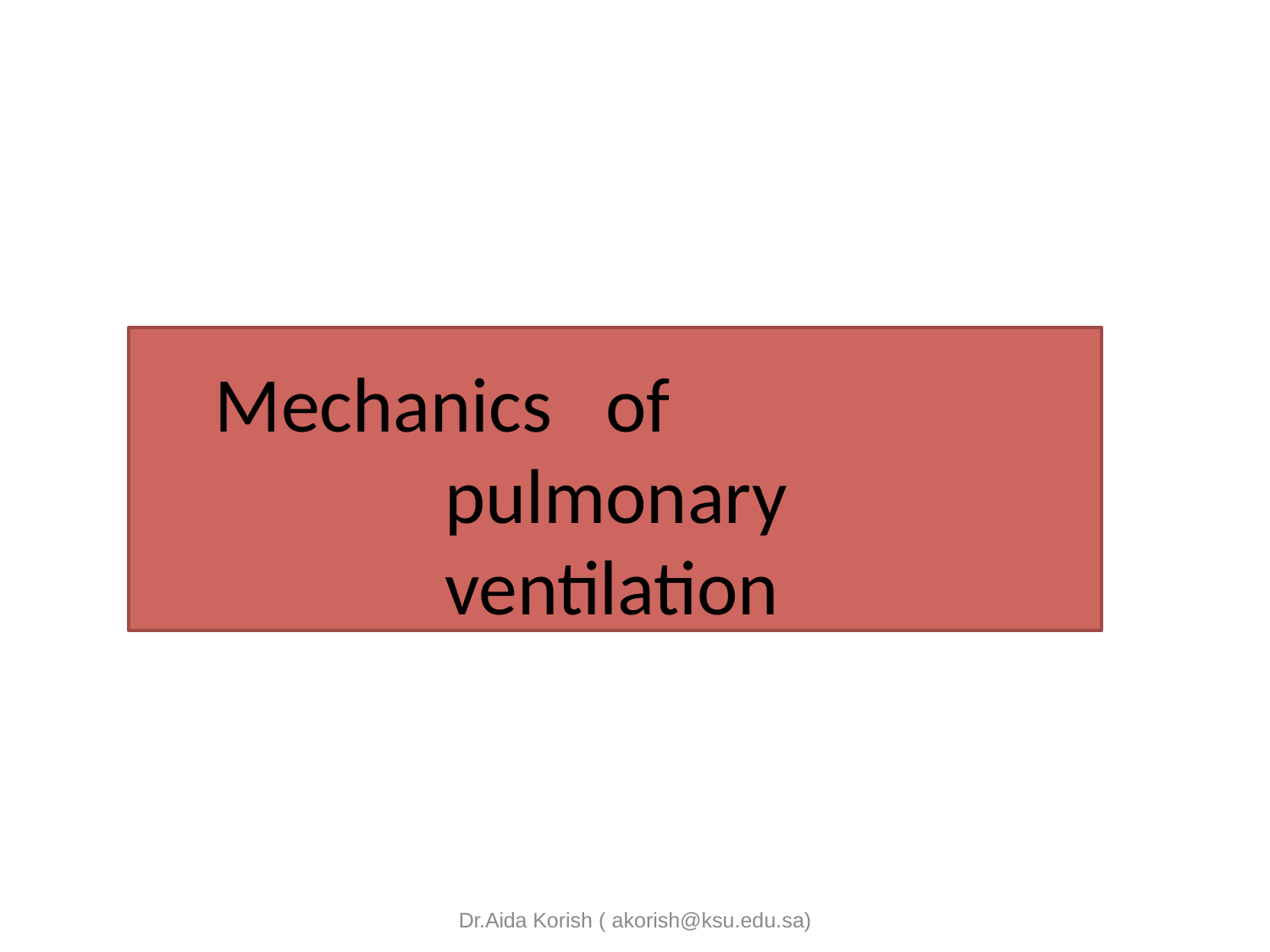

# Mechanics   of	pulmonary  ventilation
Dr.Aida Korish ( akorish@ksu.edu.sa)